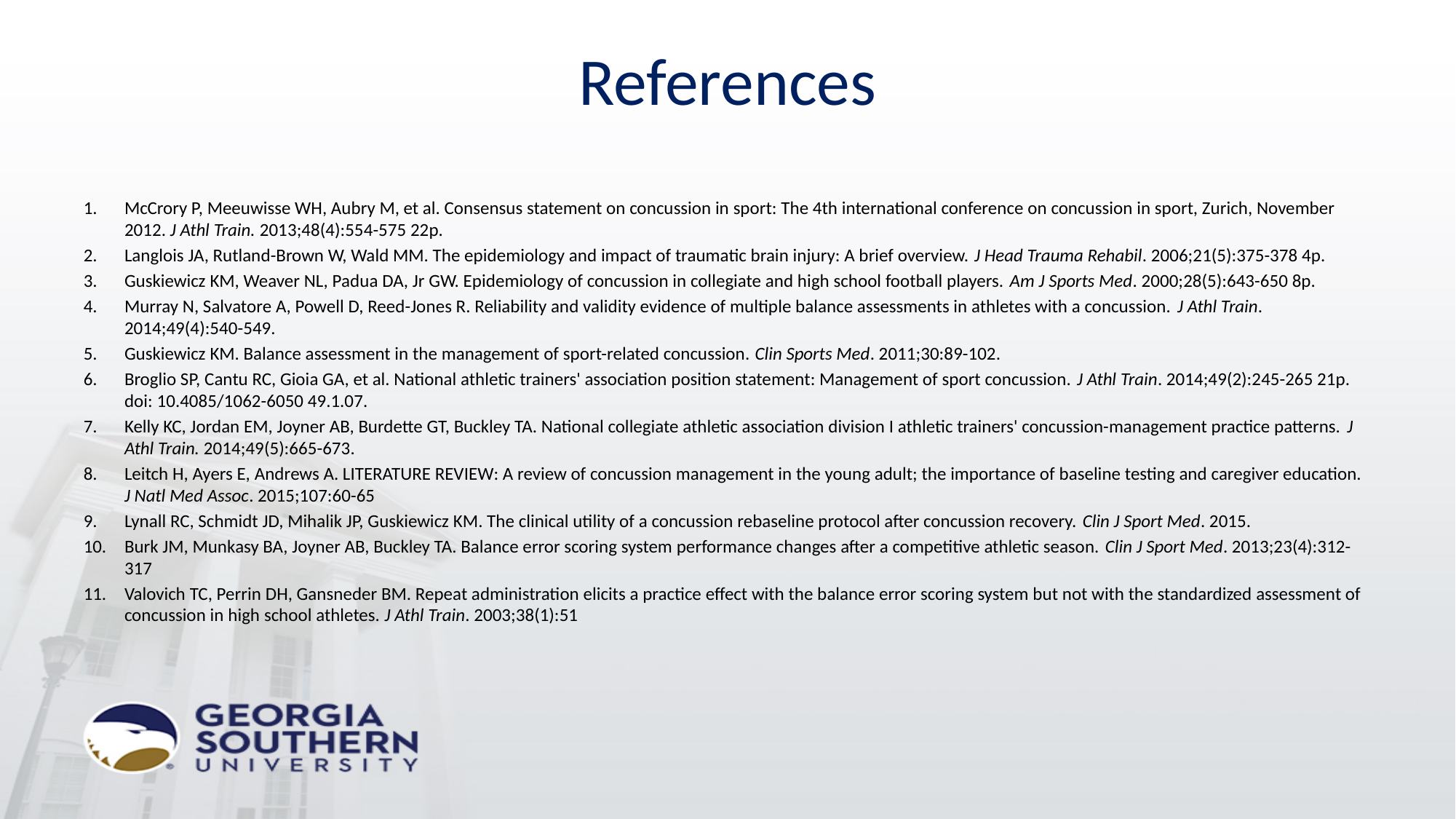

# References
McCrory P, Meeuwisse WH, Aubry M, et al. Consensus statement on concussion in sport: The 4th international conference on concussion in sport, Zurich, November 2012. J Athl Train. 2013;48(4):554-575 22p.
Langlois JA, Rutland-Brown W, Wald MM. The epidemiology and impact of traumatic brain injury: A brief overview. J Head Trauma Rehabil. 2006;21(5):375-378 4p.
Guskiewicz KM, Weaver NL, Padua DA, Jr GW. Epidemiology of concussion in collegiate and high school football players. Am J Sports Med. 2000;28(5):643-650 8p.
Murray N, Salvatore A, Powell D, Reed-Jones R. Reliability and validity evidence of multiple balance assessments in athletes with a concussion. J Athl Train. 2014;49(4):540-549.
Guskiewicz KM. Balance assessment in the management of sport-related concussion. Clin Sports Med. 2011;30:89-102.
Broglio SP, Cantu RC, Gioia GA, et al. National athletic trainers' association position statement: Management of sport concussion. J Athl Train. 2014;49(2):245-265 21p. doi: 10.4085/1062-6050 49.1.07.
Kelly KC, Jordan EM, Joyner AB, Burdette GT, Buckley TA. National collegiate athletic association division I athletic trainers' concussion-management practice patterns. J Athl Train. 2014;49(5):665-673.
Leitch H, Ayers E, Andrews A. LITERATURE REVIEW: A review of concussion management in the young adult; the importance of baseline testing and caregiver education. J Natl Med Assoc. 2015;107:60-65
Lynall RC, Schmidt JD, Mihalik JP, Guskiewicz KM. The clinical utility of a concussion rebaseline protocol after concussion recovery. Clin J Sport Med. 2015.
Burk JM, Munkasy BA, Joyner AB, Buckley TA. Balance error scoring system performance changes after a competitive athletic season. Clin J Sport Med. 2013;23(4):312-317
Valovich TC, Perrin DH, Gansneder BM. Repeat administration elicits a practice effect with the balance error scoring system but not with the standardized assessment of concussion in high school athletes. J Athl Train. 2003;38(1):51